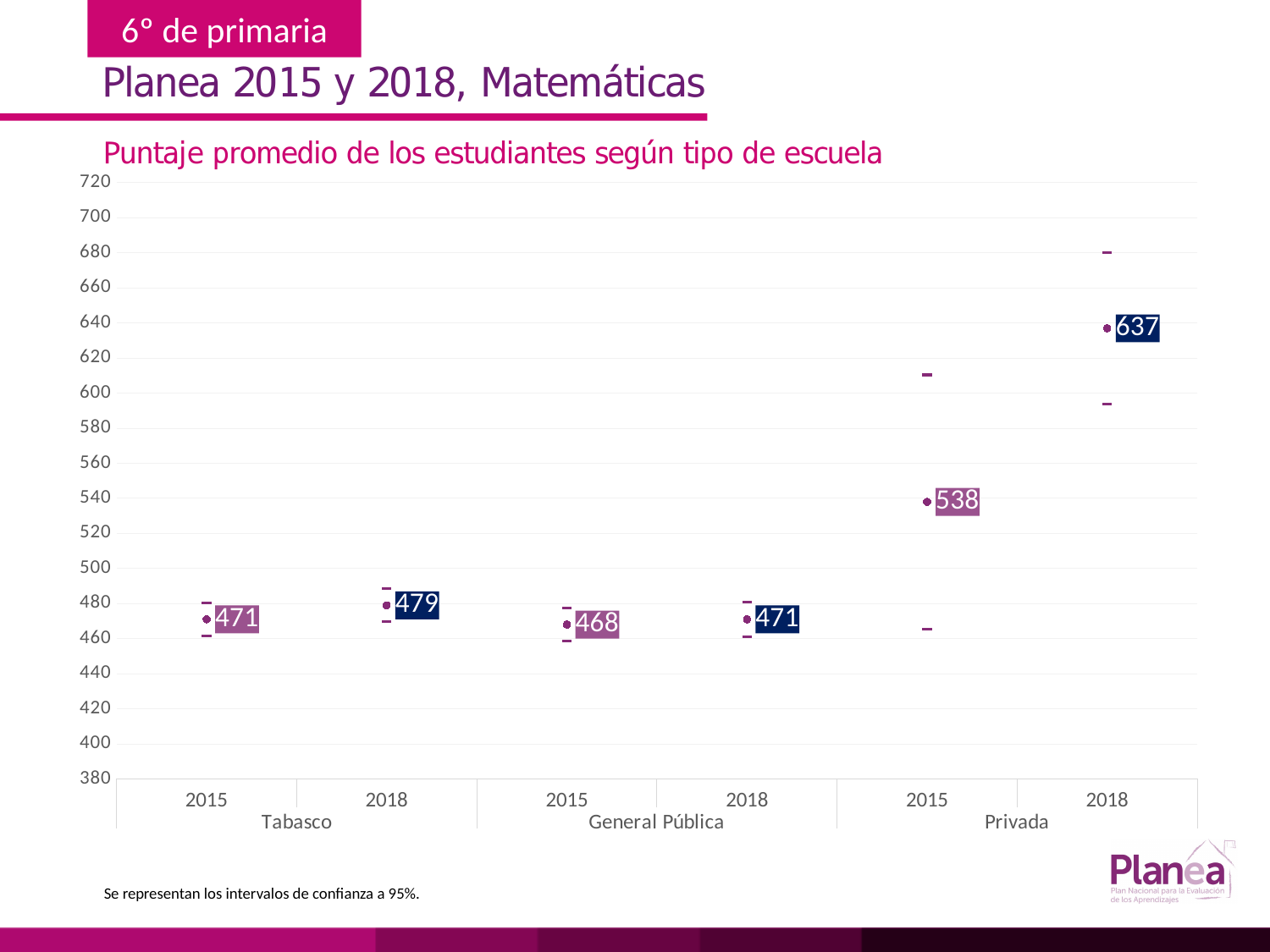

Planea 2015 y 2018, Matemáticas

Puntaje promedio de los estudiantes según tipo de escuela

### Chart

| Category |  |  |  |
|---|---|---|---|
| 2015 | 461.448 | 480.552 | 471.0 |
| 2018 | 469.647 | 488.353 | 479.0 |
| 2015 | 458.647 | 477.353 | 468.0 |
| 2018 | 461.05 | 480.95 | 471.0 |
| 2015 | 465.564 | 610.436 | 538.0 |
| 2018 | 593.817 | 680.183 | 637.0 |
Se representan los intervalos de confianza a 95%.